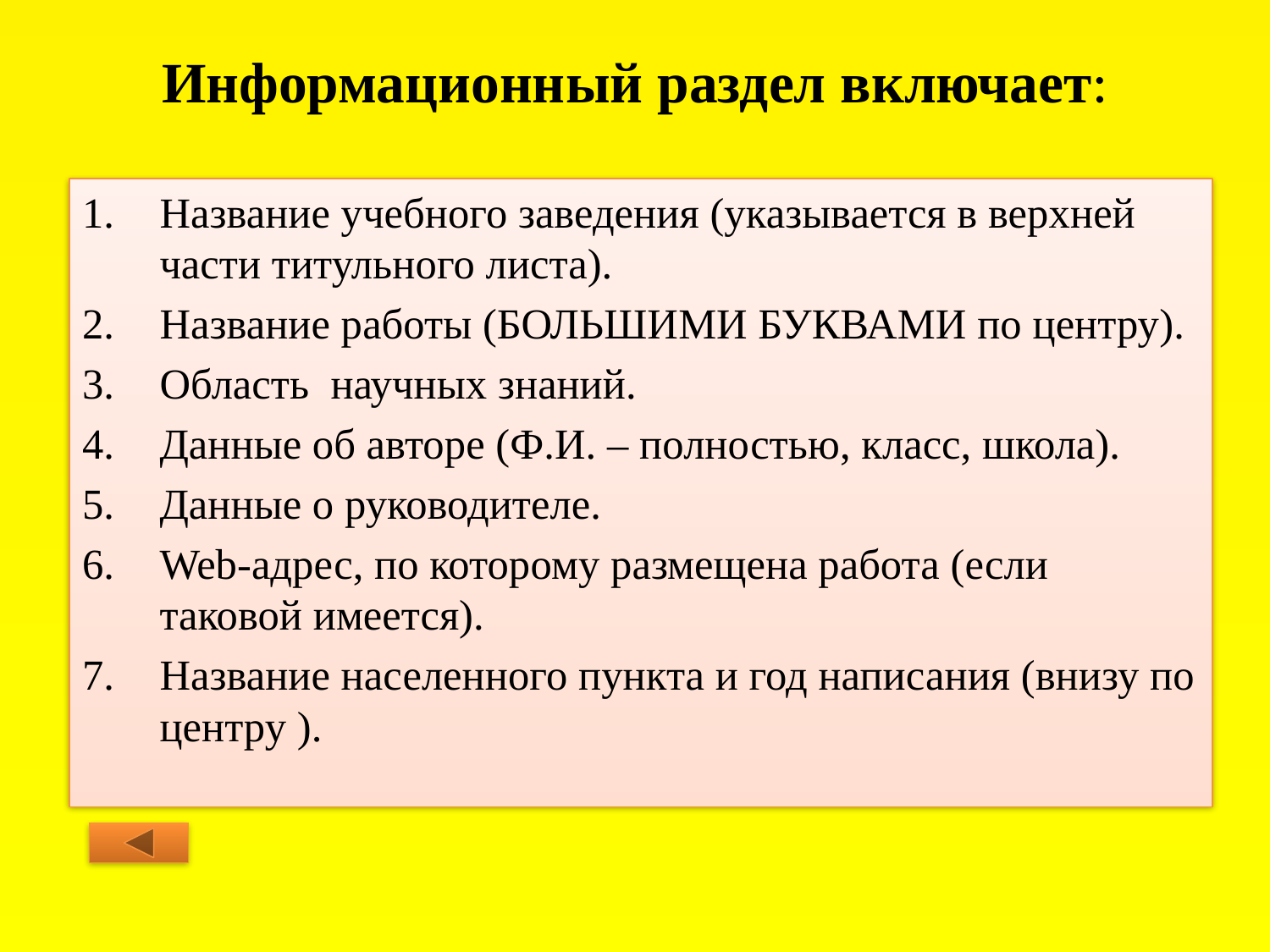

# Информационный раздел включает:
Название учебного заведения (указывается в верхней части титульного листа).
Название работы (БОЛЬШИМИ БУКВАМИ по центру).
Область  научных знаний.
Данные об авторе (Ф.И. – полностью, класс, школа).
Данные о руководителе.
Web-адрес, по которому размещена работа (если таковой имеется).
Название населенного пункта и год написания (внизу по центру ).